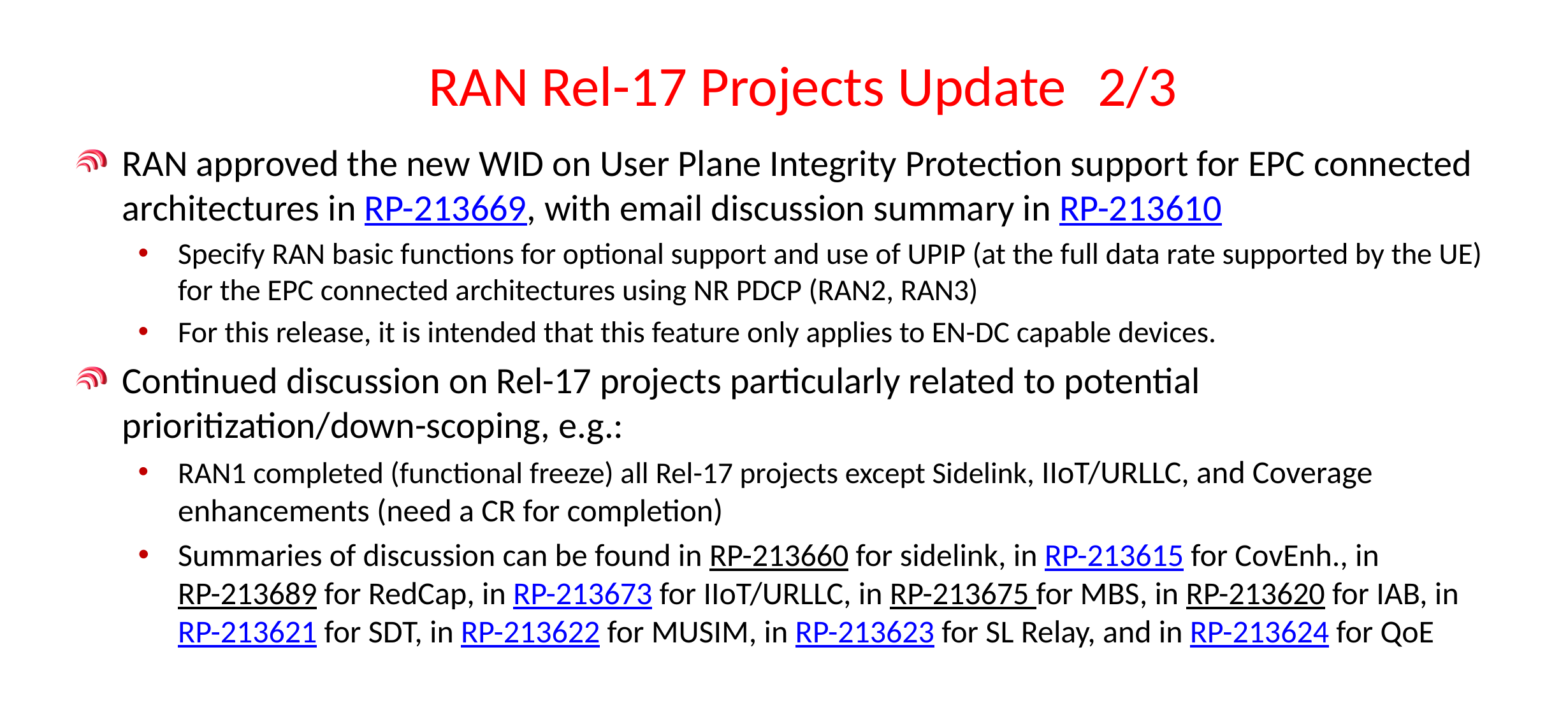

# RAN Rel-17 Projects Update	2/3
RAN approved the new WID on User Plane Integrity Protection support for EPC connected architectures in RP-213669, with email discussion summary in RP-213610
Specify RAN basic functions for optional support and use of UPIP (at the full data rate supported by the UE) for the EPC connected architectures using NR PDCP (RAN2, RAN3)
For this release, it is intended that this feature only applies to EN-DC capable devices.
Continued discussion on Rel-17 projects particularly related to potential prioritization/down-scoping, e.g.:
RAN1 completed (functional freeze) all Rel-17 projects except Sidelink, IIoT/URLLC, and Coverage enhancements (need a CR for completion)
Summaries of discussion can be found in RP-213660 for sidelink, in RP-213615 for CovEnh., in RP-213689 for RedCap, in RP-213673 for IIoT/URLLC, in RP-213675 for MBS, in RP-213620 for IAB, in RP-213621 for SDT, in RP-213622 for MUSIM, in RP-213623 for SL Relay, and in RP-213624 for QoE